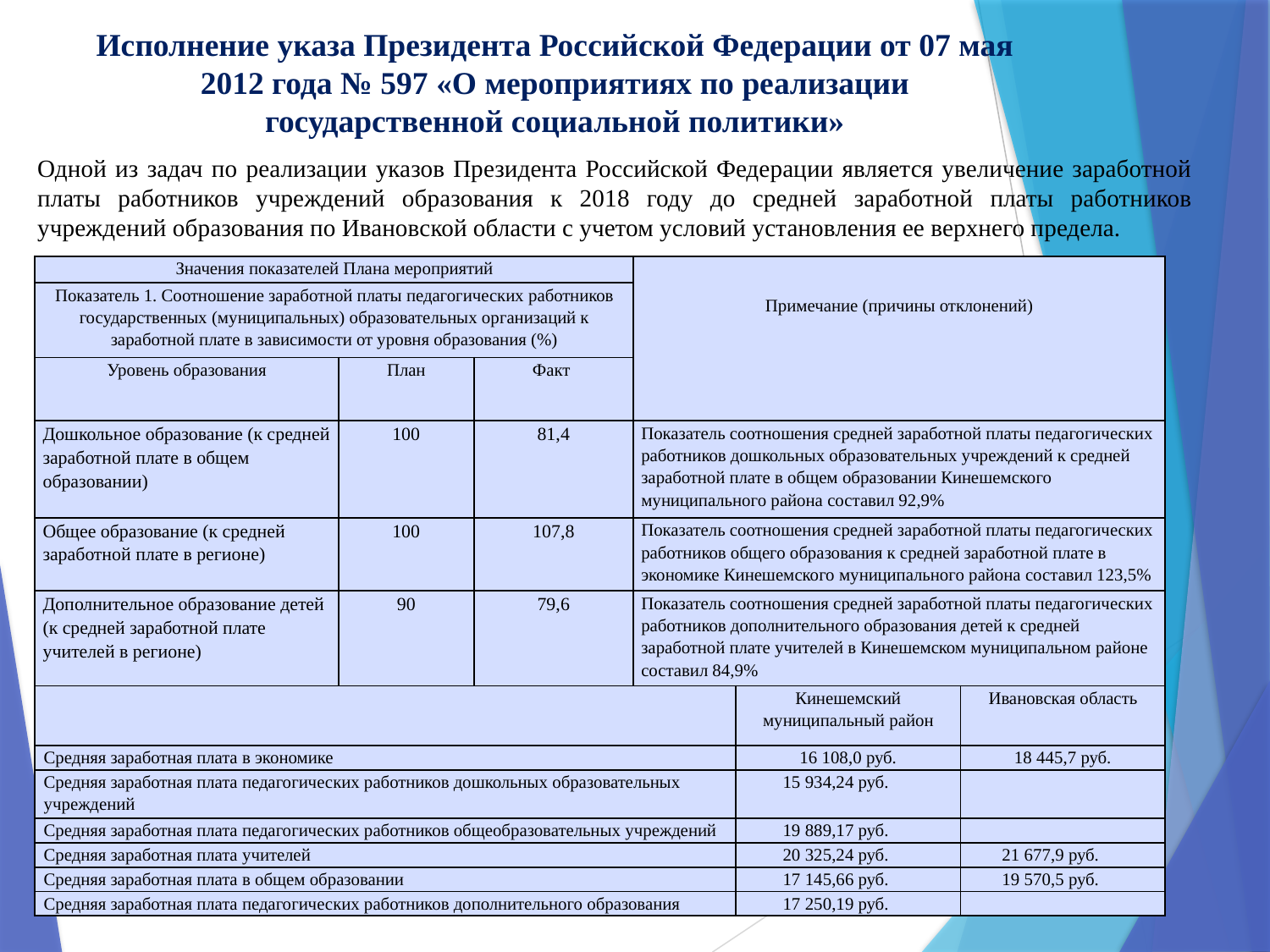

Исполнение указа Президента Российской Федерации от 07 мая 2012 года № 597 «О мероприятиях по реализации государственной социальной политики»
Одной из задач по реализации указов Президента Российской Федерации является увеличение заработной платы работников учреждений образования к 2018 году до средней заработной платы работников учреждений образования по Ивановской области с учетом условий установления ее верхнего предела.
| Значения показателей Плана мероприятий |  |  | Примечание (причины отклонений) |
| --- | --- | --- | --- |
| Показатель 1. Соотношение заработной платы педагогических работников государственных (муниципальных) образовательных организаций к заработной плате в зависимости от уровня образования (%) |  |  |  |
| Уровень образования | План | Факт |  |
| Дошкольное образование (к средней заработной плате в общем образовании) | 100 | 81,4 | Показатель соотношения средней заработной платы педагогических работников дошкольных образовательных учреждений к средней заработной плате в общем образовании Кинешемского муниципального района составил 92,9% |
| Общее образование (к средней заработной плате в регионе) | 100 | 107,8 | Показатель соотношения средней заработной платы педагогических работников общего образования к средней заработной плате в экономике Кинешемского муниципального района составил 123,5% |
| Дополнительное образование детей (к средней заработной плате учителей в регионе) | 90 | 79,6 | Показатель соотношения средней заработной платы педагогических работников дополнительного образования детей к средней заработной плате учителей в Кинешемском муниципальном районе составил 84,9% |
|  | Кинешемский муниципальный район | Ивановская область |
| --- | --- | --- |
| Средняя заработная плата в экономике | 16 108,0 руб. | 18 445,7 руб. |
| Средняя заработная плата педагогических работников дошкольных образовательных учреждений | 15 934,24 руб. |  |
| Средняя заработная плата педагогических работников общеобразовательных учреждений | 19 889,17 руб. |  |
| Средняя заработная плата учителей | 20 325,24 руб. | 21 677,9 руб. |
| Средняя заработная плата в общем образовании | 17 145,66 руб. | 19 570,5 руб. |
| Средняя заработная плата педагогических работников дополнительного образования | 17 250,19 руб. |  |